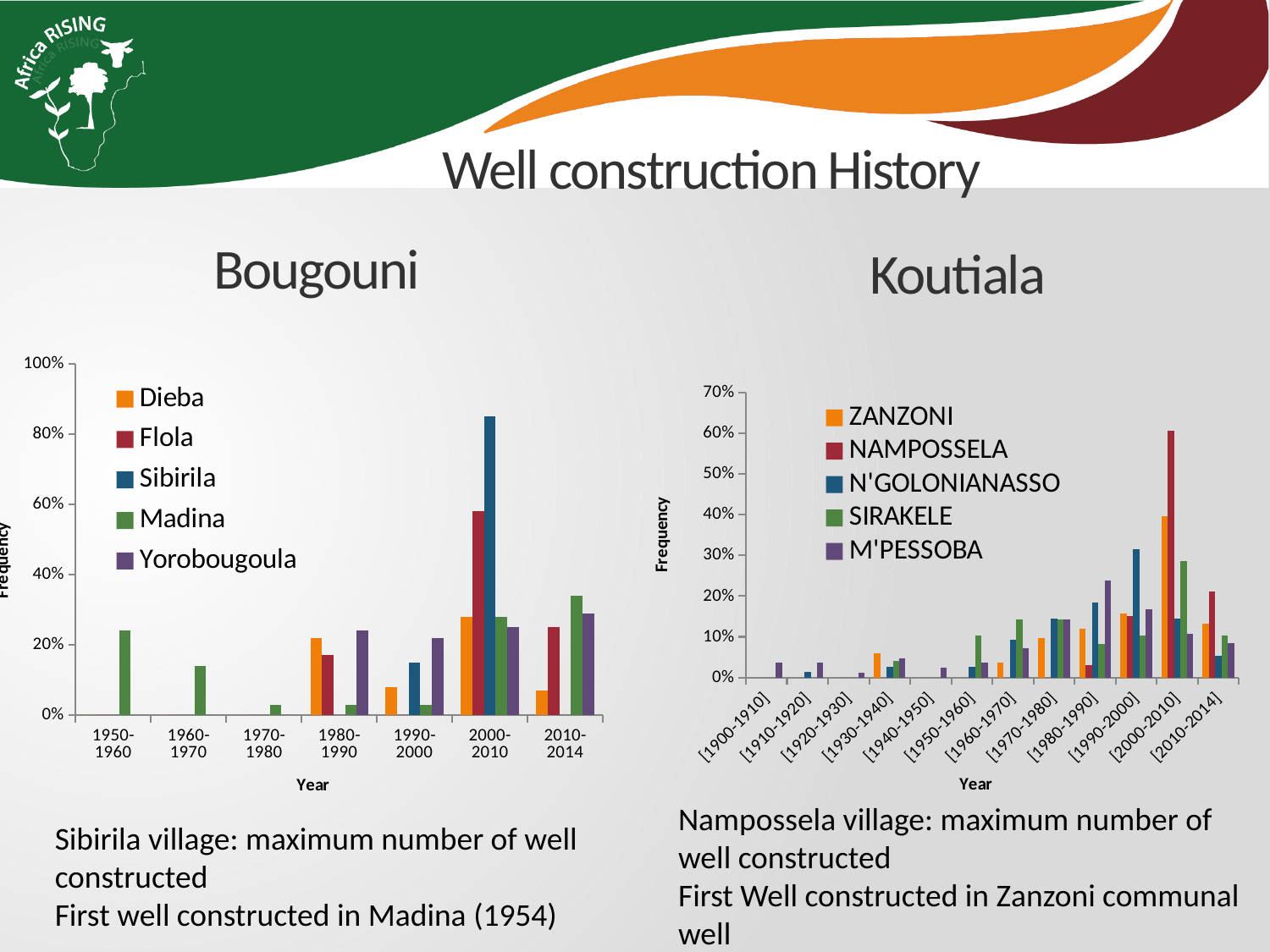

# Well construction History
Bougouni
Koutiala

### Chart

| Category | Dieba | Flola | Sibirila | Madina | Yorobougoula |
|---|---|---|---|---|---|
| 1950-1960 | 0.0 | 0.0 | 0.0 | 0.24000000000000002 | 0.0 |
| 1960-1970 | 0.0 | 0.0 | 0.0 | 0.14 | 0.0 |
| 1970-1980 | 0.0 | 0.0 | 0.0 | 0.030000000000000002 | 0.0 |
| 1980-1990 | 0.22 | 0.17 | 0.0 | 0.030000000000000002 | 0.24000000000000002 |
| 1990-2000 | 0.08000000000000002 | 0.0 | 0.15000000000000002 | 0.030000000000000002 | 0.22 |
| 2000-2010 | 0.2800000000000001 | 0.5800000000000001 | 0.8500000000000001 | 0.2800000000000001 | 0.25 |
| 2010-2014 | 0.07000000000000002 | 0.25 | 0.0 | 0.34 | 0.29000000000000004 |

### Chart

| Category | ZANZONI | NAMPOSSELA | N'GOLONIANASSO | SIRAKELE | M'PESSOBA |
|---|---|---|---|---|---|
| [1900-1910] | 0.0 | 0.0 | 0.0 | 0.0 | 0.03571428571428571 |
| [1910-1920] | 0.0 | 0.0 | 0.013157894736842106 | 0.0 | 0.03571428571428571 |
| [1920-1930] | 0.0 | 0.0 | 0.0 | 0.0 | 0.011904761904761906 |
| [1930-1940] | 0.06024096385542171 | 0.0 | 0.026315789473684213 | 0.04081632653061226 | 0.04761904761904762 |
| [1940-1950] | 0.0 | 0.0 | 0.0 | 0.0 | 0.02380952380952381 |
| [1950-1960] | 0.0 | 0.0 | 0.026315789473684213 | 0.10204081632653061 | 0.03571428571428571 |
| [1960-1970] | 0.03614457831325301 | 0.0 | 0.09210526315789476 | 0.1428571428571429 | 0.07142857142857142 |
| [1970-1980] | 0.09638554216867472 | 0.0 | 0.14473684210526322 | 0.1428571428571429 | 0.1428571428571429 |
| [1980-1990] | 0.12048192771084337 | 0.030303030303030307 | 0.18421052631578944 | 0.0816326530612245 | 0.23809523809523814 |
| [1990-2000] | 0.1566265060240964 | 0.15151515151515157 | 0.3157894736842106 | 0.10204081632653061 | 0.16666666666666666 |
| [2000-2010] | 0.39759036144578325 | 0.6060606060606062 | 0.14473684210526322 | 0.2857142857142858 | 0.10714285714285714 |
| [2010-2014] | 0.13253012048192775 | 0.21212121212121215 | 0.052631578947368425 | 0.10204081632653061 | 0.08333333333333334 |
Nampossela village: maximum number of well constructed
First Well constructed in Zanzoni communal well
Sibirila village: maximum number of well constructed
First well constructed in Madina (1954)